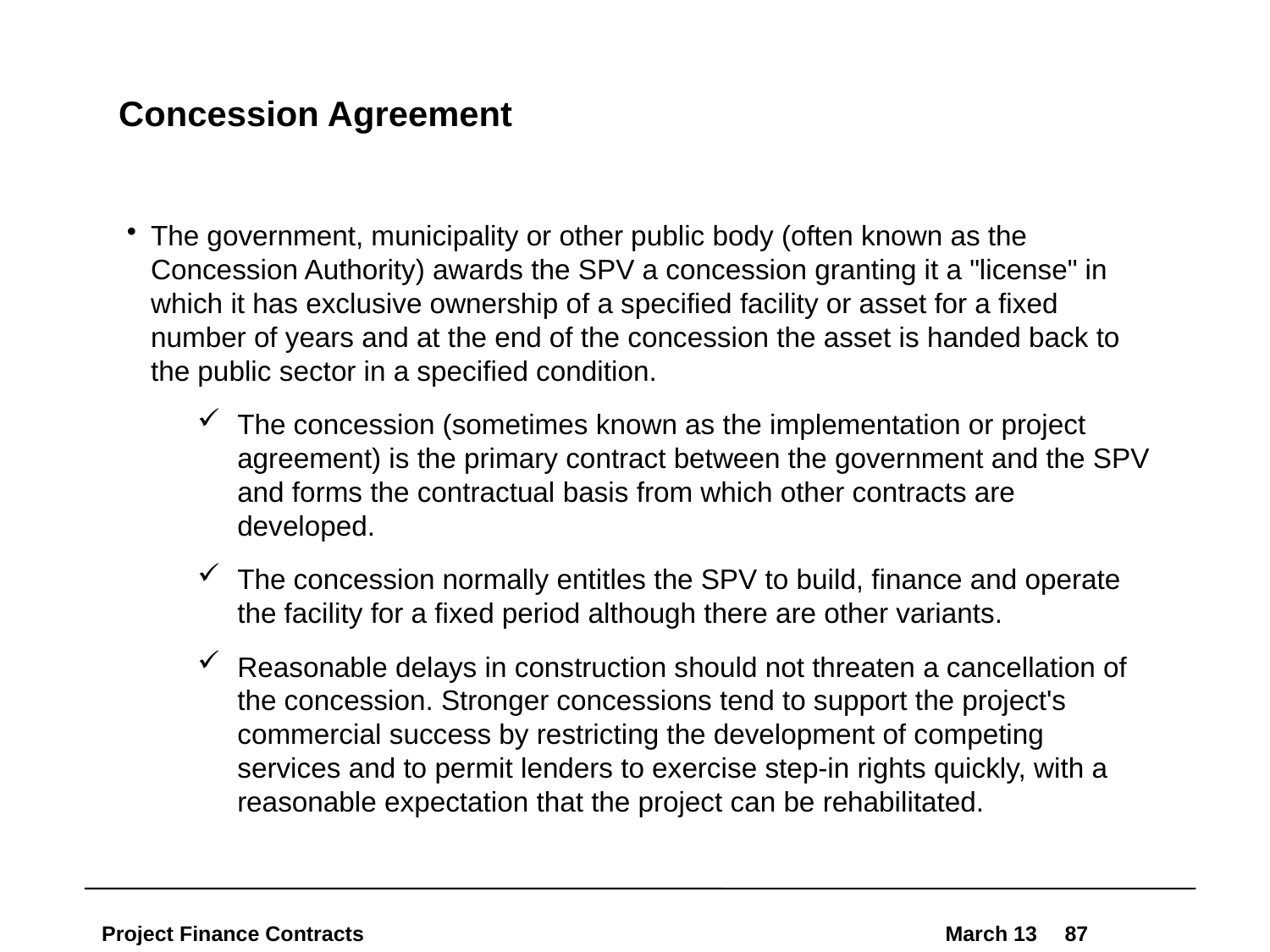

# Concession Agreement
The government, municipality or other public body (often known as the Concession Authority) awards the SPV a concession granting it a "license" in which it has exclusive ownership of a specified facility or asset for a fixed number of years and at the end of the concession the asset is handed back to the public sector in a specified condition.
The concession (sometimes known as the implementation or project agreement) is the primary contract between the government and the SPV and forms the contractual basis from which other contracts are developed.
The concession normally entitles the SPV to build, finance and operate the facility for a fixed period although there are other variants.
Reasonable delays in construction should not threaten a cancellation of the concession. Stronger concessions tend to support the project's commercial success by restricting the development of competing services and to permit lenders to exercise step-in rights quickly, with a reasonable expectation that the project can be rehabilitated.